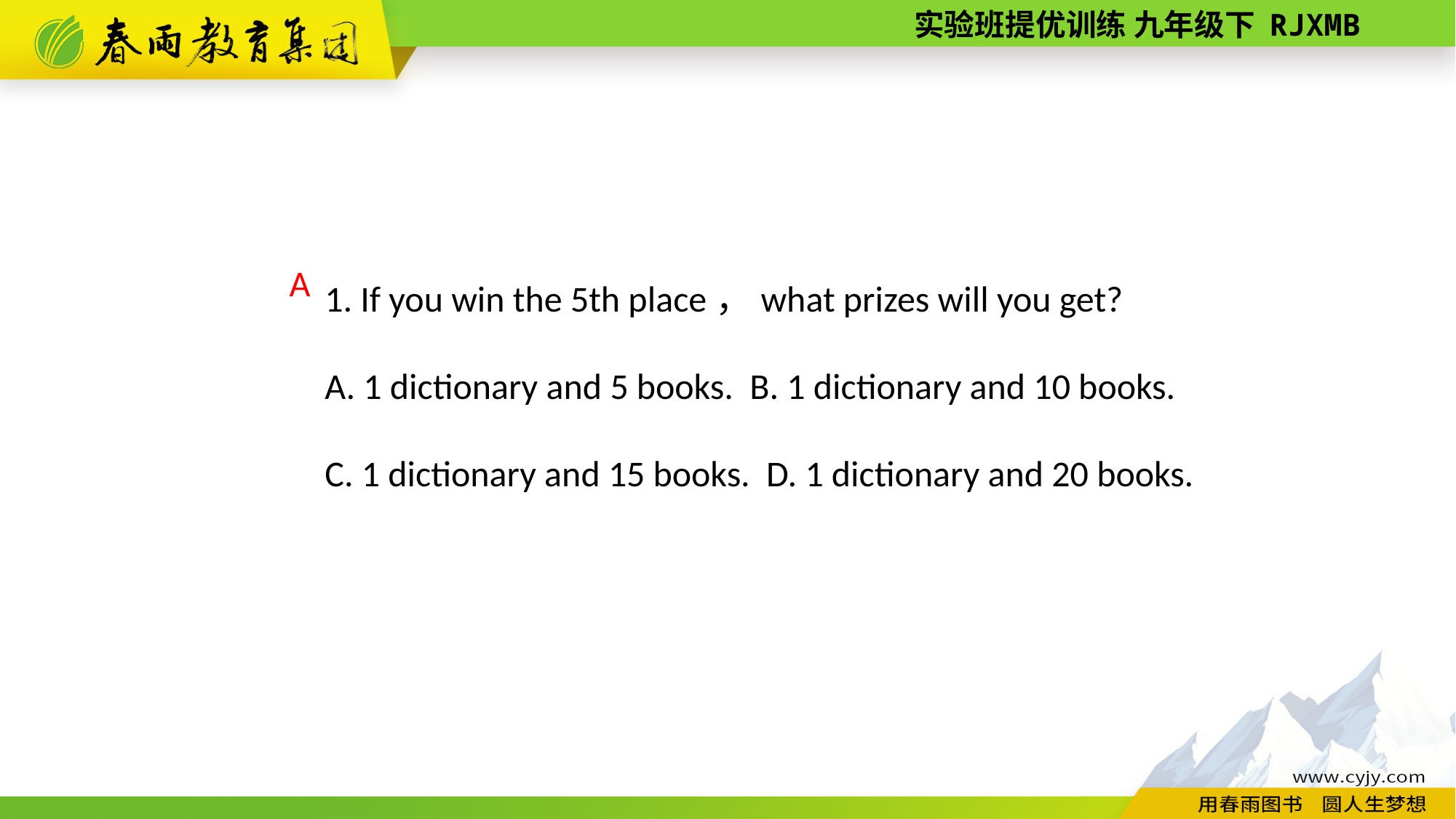

1. If you win the 5th place，what prizes will you get?
A. 1 dictionary and 5 books.  B. 1 dictionary and 10 books.
C. 1 dictionary and 15 books.  D. 1 dictionary and 20 books.
A